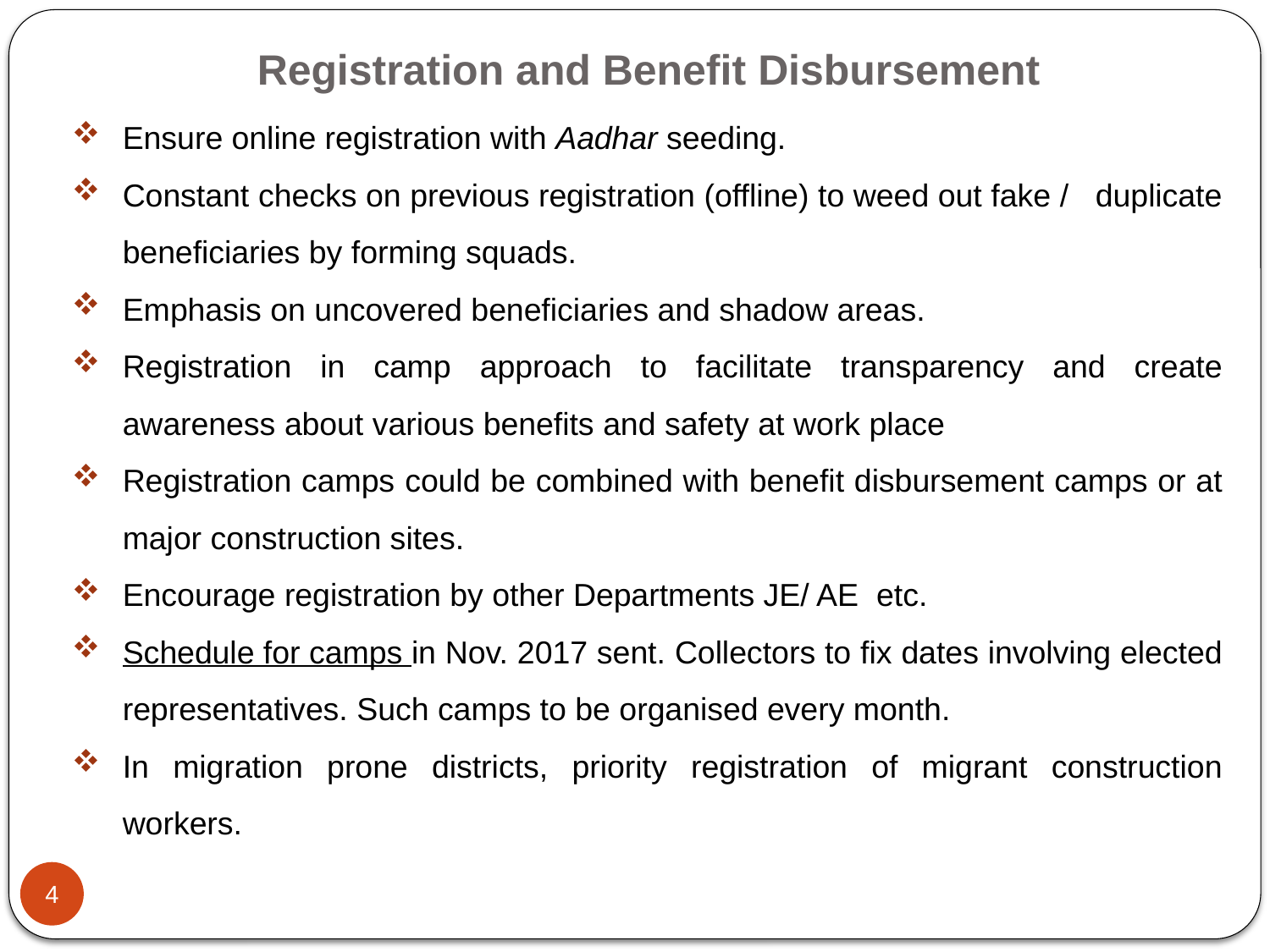

# Registration and Benefit Disbursement

Ensure online registration with Aadhar seeding.
Constant checks on previous registration (offline) to weed out fake /   duplicate beneficiaries by forming squads.
Emphasis on uncovered beneficiaries and shadow areas.
Registration in camp approach to facilitate transparency and create awareness about various benefits and safety at work place
Registration camps could be combined with benefit disbursement camps or at major construction sites.
Encourage registration by other Departments JE/ AE  etc.
Schedule for camps in Nov. 2017 sent. Collectors to fix dates involving elected representatives. Such camps to be organised every month.
In migration prone districts, priority registration of migrant construction workers.
4